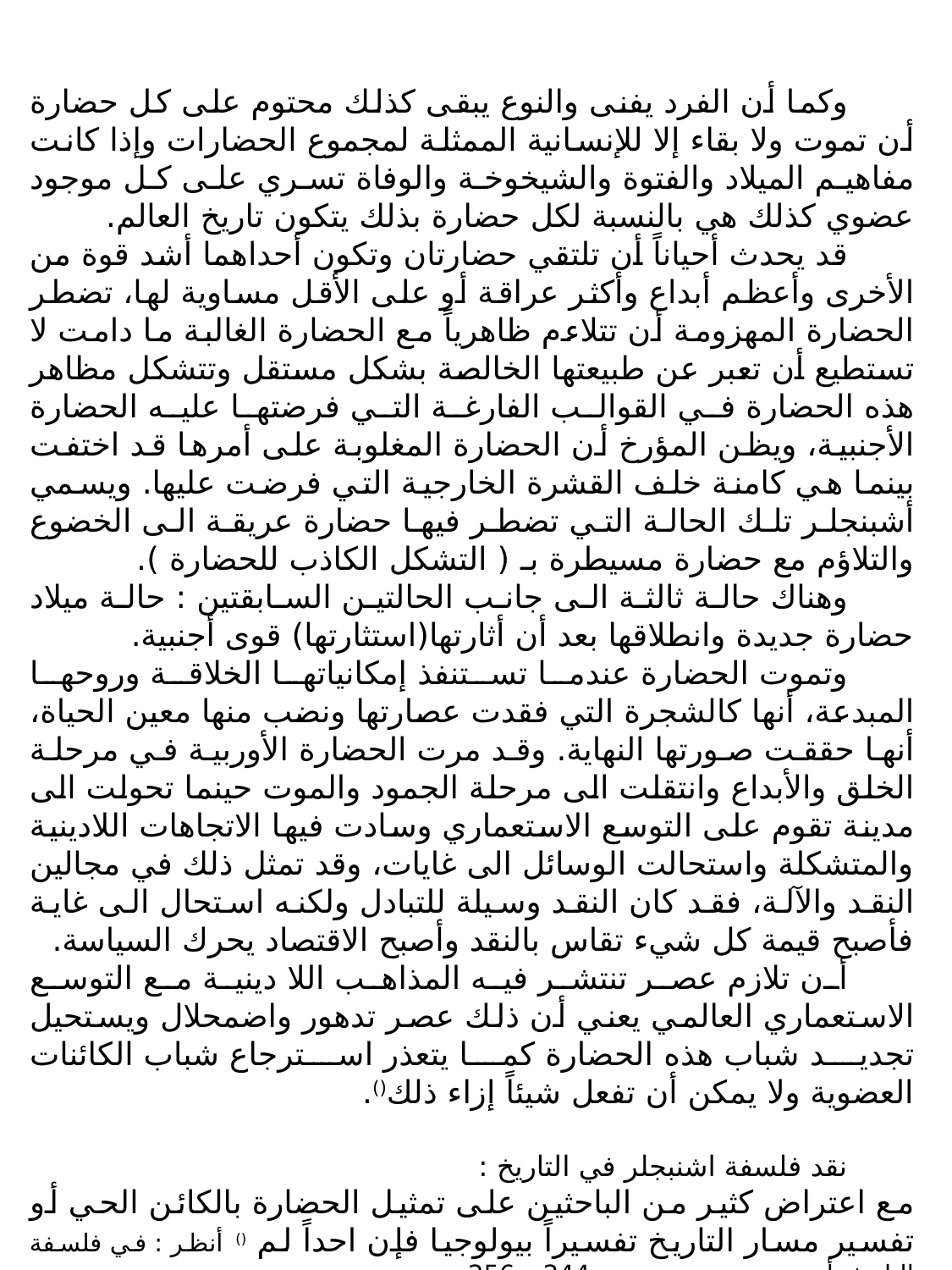

وكما أن الفرد يفنى والنوع يبقى كذلك محتوم على كل حضارة أن تموت ولا بقاء إلا للإنسانية الممثلة لمجموع الحضارات وإذا كانت مفاهيم الميلاد والفتوة والشيخوخة والوفاة تسري على كل موجود عضوي كذلك هي بالنسبة لكل حضارة بذلك يتكون تاريخ العالم.
قد يحدث أحياناً أن تلتقي حضارتان وتكون أحداهما أشد قوة من الأخرى وأعظم أبداع وأكثر عراقة أو على الأقل مساوية لها، تضطر الحضارة المهزومة أن تتلاءم ظاهرياً مع الحضارة الغالبة ما دامت لا تستطيع أن تعبر عن طبيعتها الخالصة بشكل مستقل وتتشكل مظاهر هذه الحضارة في القوالب الفارغة التي فرضتها عليه الحضارة الأجنبية، ويظن المؤرخ أن الحضارة المغلوبة على أمرها قد اختفت بينما هي كامنة خلف القشرة الخارجية التي فرضت عليها. ويسمي أشبنجلر تلك الحالة التي تضطر فيها حضارة عريقة الى الخضوع والتلاؤم مع حضارة مسيطرة بـ ( التشكل الكاذب للحضارة ).
وهناك حالة ثالثة الى جانب الحالتين السابقتين : حالة ميلاد حضارة جديدة وانطلاقها بعد أن أثارتها(استثارتها) قوى أجنبية.
وتموت الحضارة عندما تستنفذ إمكانياتها الخلاقة وروحها المبدعة، أنها كالشجرة التي فقدت عصارتها ونضب منها معين الحياة، أنها حققت صورتها النهاية. وقد مرت الحضارة الأوربية في مرحلة الخلق والأبداع وانتقلت الى مرحلة الجمود والموت حينما تحولت الى مدينة تقوم على التوسع الاستعماري وسادت فيها الاتجاهات اللادينية والمتشكلة واستحالت الوسائل الى غايات، وقد تمثل ذلك في مجالين النقد والآلة، فقد كان النقد وسيلة للتبادل ولكنه استحال الى غاية فأصبح قيمة كل شيء تقاس بالنقد وأصبح الاقتصاد يحرك السياسة.
أن تلازم عصر تنتشر فيه المذاهب اللا دينية مع التوسع الاستعماري العالمي يعني أن ذلك عصر تدهور واضمحلال ويستحيل تجديد شباب هذه الحضارة كما يتعذر استرجاع شباب الكائنات العضوية ولا يمكن أن تفعل شيئاً إزاء ذلك().

نقد فلسفة اشنبجلر في التاريخ :
مع اعتراض كثير من الباحثين على تمثيل الحضارة بالكائن الحي أو تفسير مسار التاريخ تفسيراً بيولوجيا فإن احداً لم ()  أنظر : في فلسفة التاريخ، أحمد محمود صبحي، ص244 – 256.